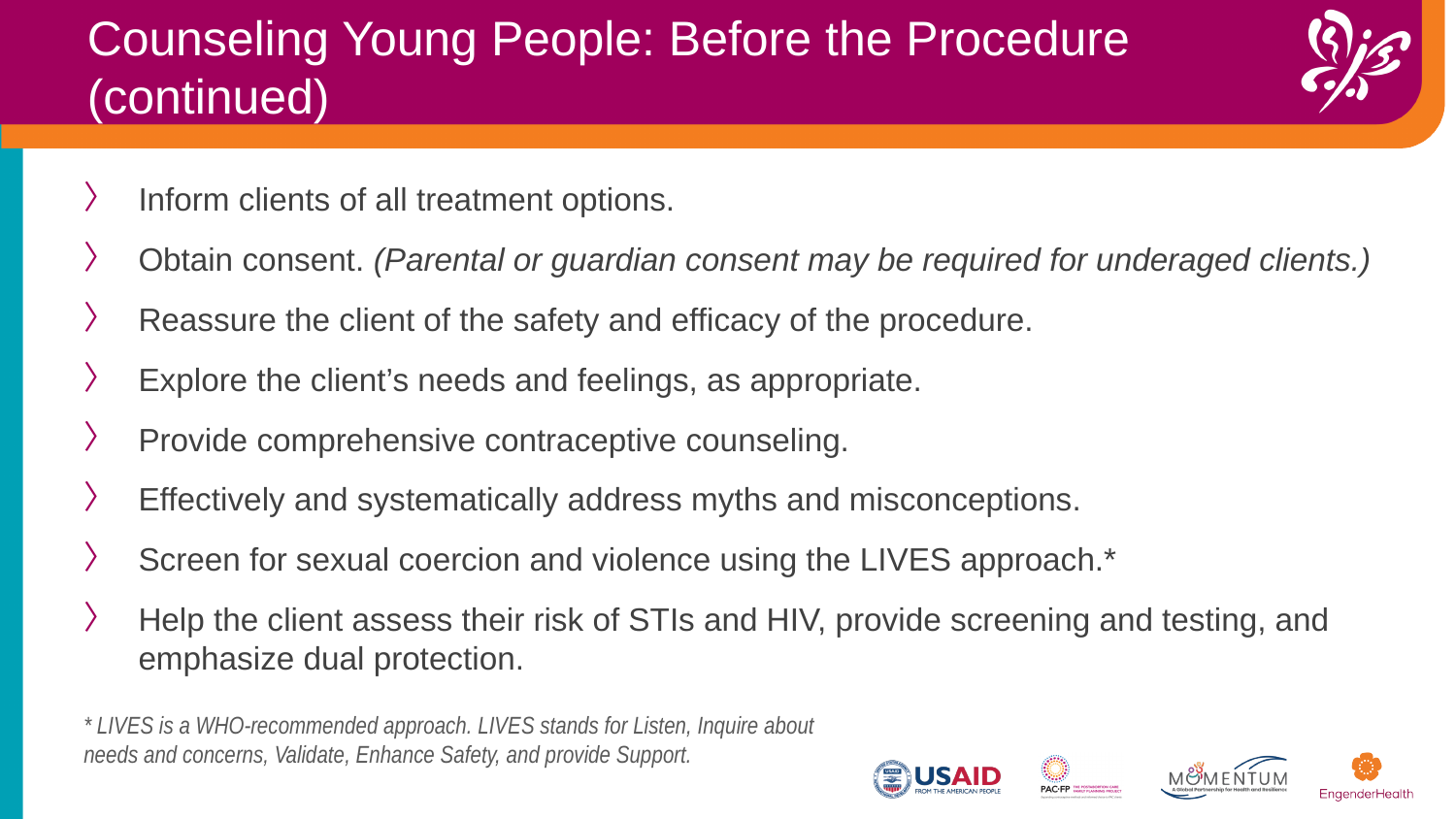

Counseling Young People: Before the Procedure (continued)
Inform clients of all treatment options.
Obtain consent. (Parental or guardian consent may be required for underaged clients.)
Reassure the client of the safety and efficacy of the procedure.
Explore the client’s needs and feelings, as appropriate.
Provide comprehensive contraceptive counseling.
Effectively and systematically address myths and misconceptions.
Screen for sexual coercion and violence using the LIVES approach.*
Help the client assess their risk of STIs and HIV, provide screening and testing, and emphasize dual protection.

* LIVES is a WHO-recommended approach. LIVES stands for Listen, Inquire about needs and concerns, Validate, Enhance Safety, and provide Support.